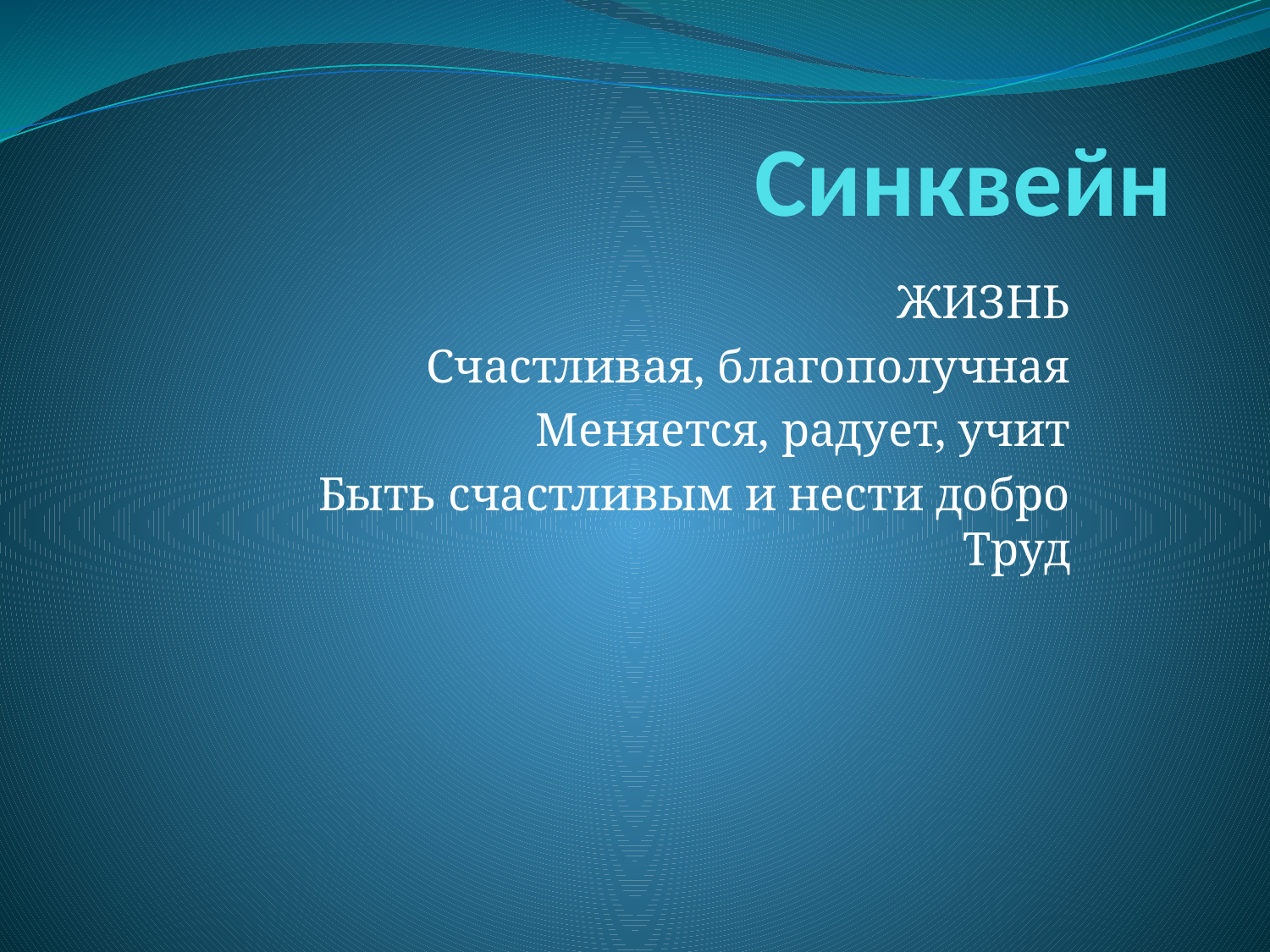

# Синквейн
 ЖИЗНЬ
        Счастливая, благополучная
      Меняется, радует, учит
     Быть счастливым и нести добро Труд